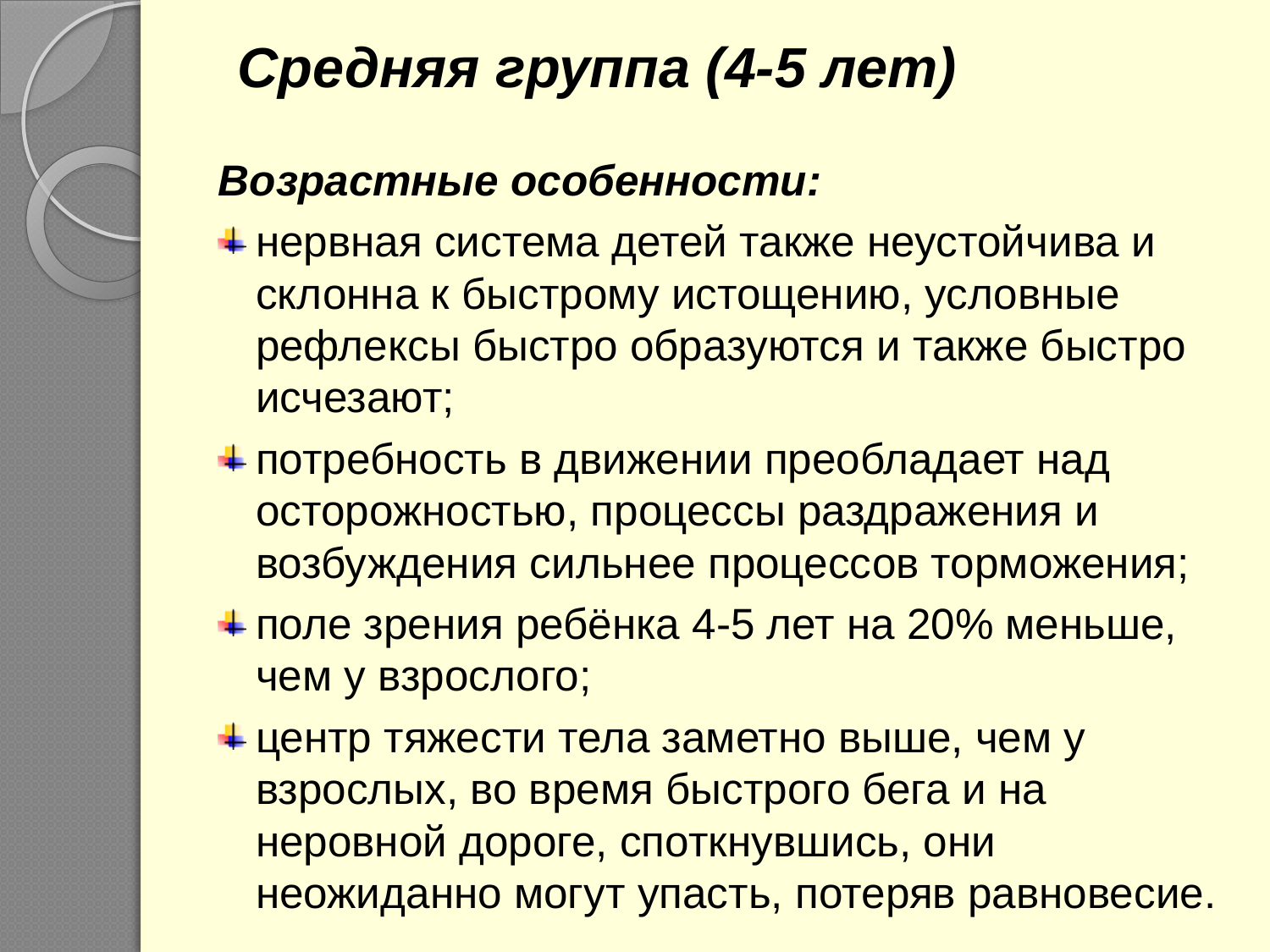

# Средняя группа (4-5 лет)
Возрастные особенности:
нервная система детей также неустойчива и склонна к быстрому истощению, условные рефлексы быстро образуются и также быстро исчезают;
потребность в движении преобладает над осторожностью, процессы раздражения и возбуждения сильнее процессов торможения;
поле зрения ребёнка 4-5 лет на 20% меньше, чем у взрослого;
центр тяжести тела заметно выше, чем у взрослых, во время быстрого бега и на неровной дороге, споткнувшись, они неожиданно могут упасть, потеряв равновесие.